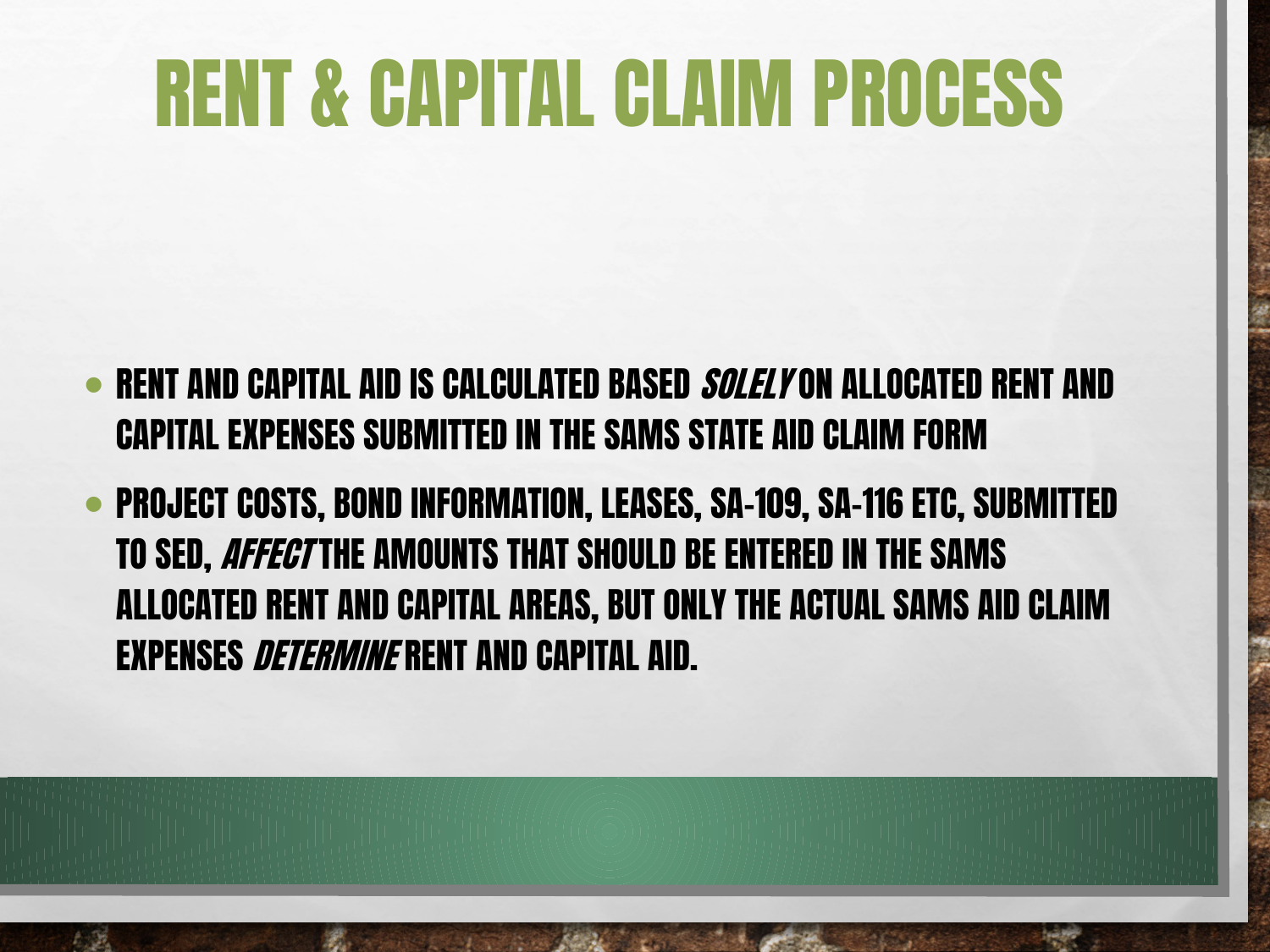

# Rent & Capital Claim Process
Rent and Capital Aid is calculated based solely on allocated rent and capital expenses submitted in the SAMS State aid claim form
Project costs, bond information, leases, SA-109, SA-116 etc, submitted to SED, affect the amounts that should be entered in the SAMS allocated rent and capital areas, but only the actual SAMS aid claim expenses determine rent and capital aid.